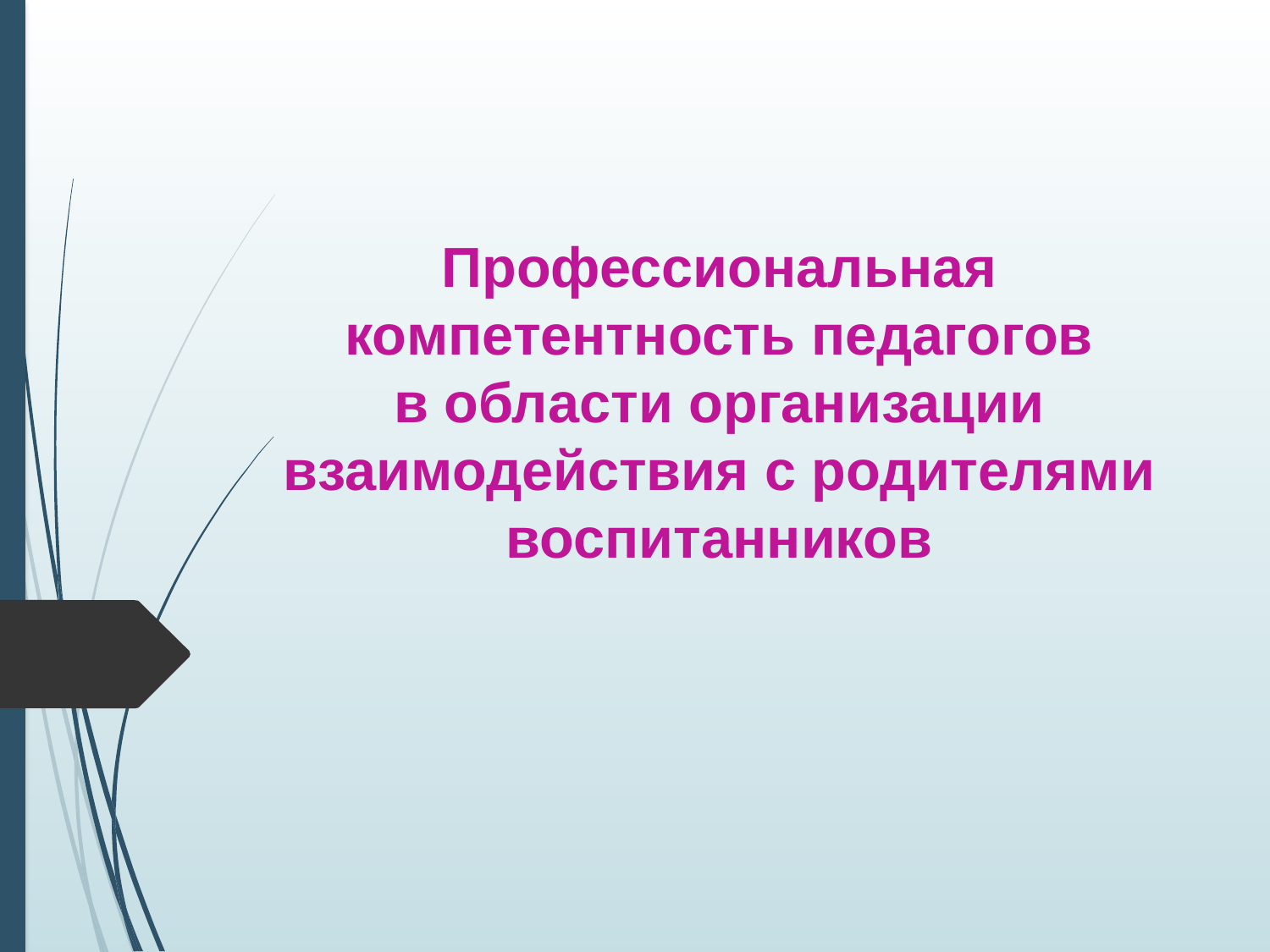

# Профессиональная компетентность педагогов в области организации взаимодействия с родителями воспитанников